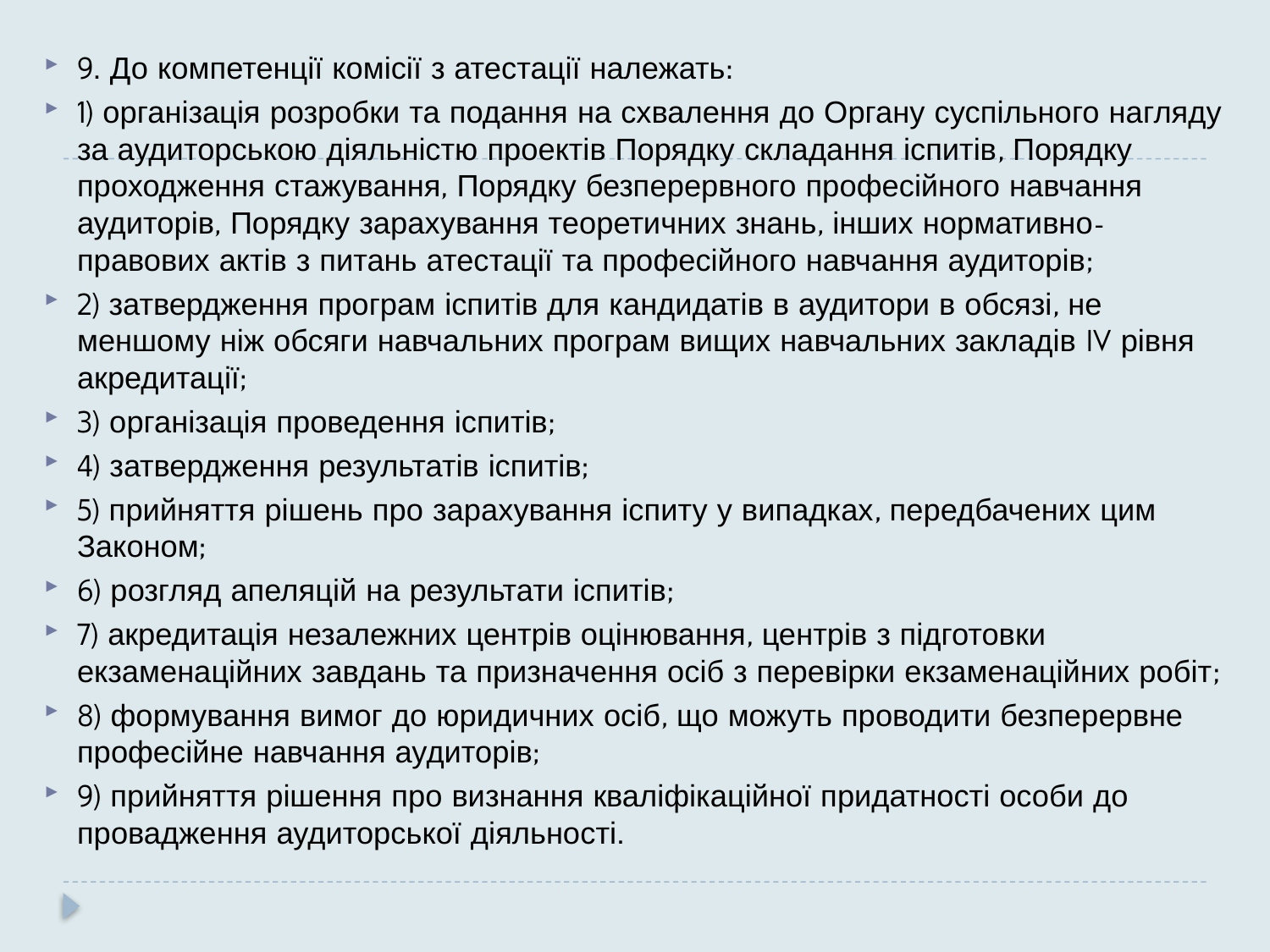

9. До компетенції комісії з атестації належать:
1) організація розробки та подання на схвалення до Органу суспільного нагляду за аудиторською діяльністю проектів Порядку складання іспитів, Порядку проходження стажування, Порядку безперервного професійного навчання аудиторів, Порядку зарахування теоретичних знань, інших нормативно-правових актів з питань атестації та професійного навчання аудиторів;
2) затвердження програм іспитів для кандидатів в аудитори в обсязі, не меншому ніж обсяги навчальних програм вищих навчальних закладів IV рівня акредитації;
3) організація проведення іспитів;
4) затвердження результатів іспитів;
5) прийняття рішень про зарахування іспиту у випадках, передбачених цим Законом;
6) розгляд апеляцій на результати іспитів;
7) акредитація незалежних центрів оцінювання, центрів з підготовки екзаменаційних завдань та призначення осіб з перевірки екзаменаційних робіт;
8) формування вимог до юридичних осіб, що можуть проводити безперервне професійне навчання аудиторів;
9) прийняття рішення про визнання кваліфікаційної придатності особи до провадження аудиторської діяльності.